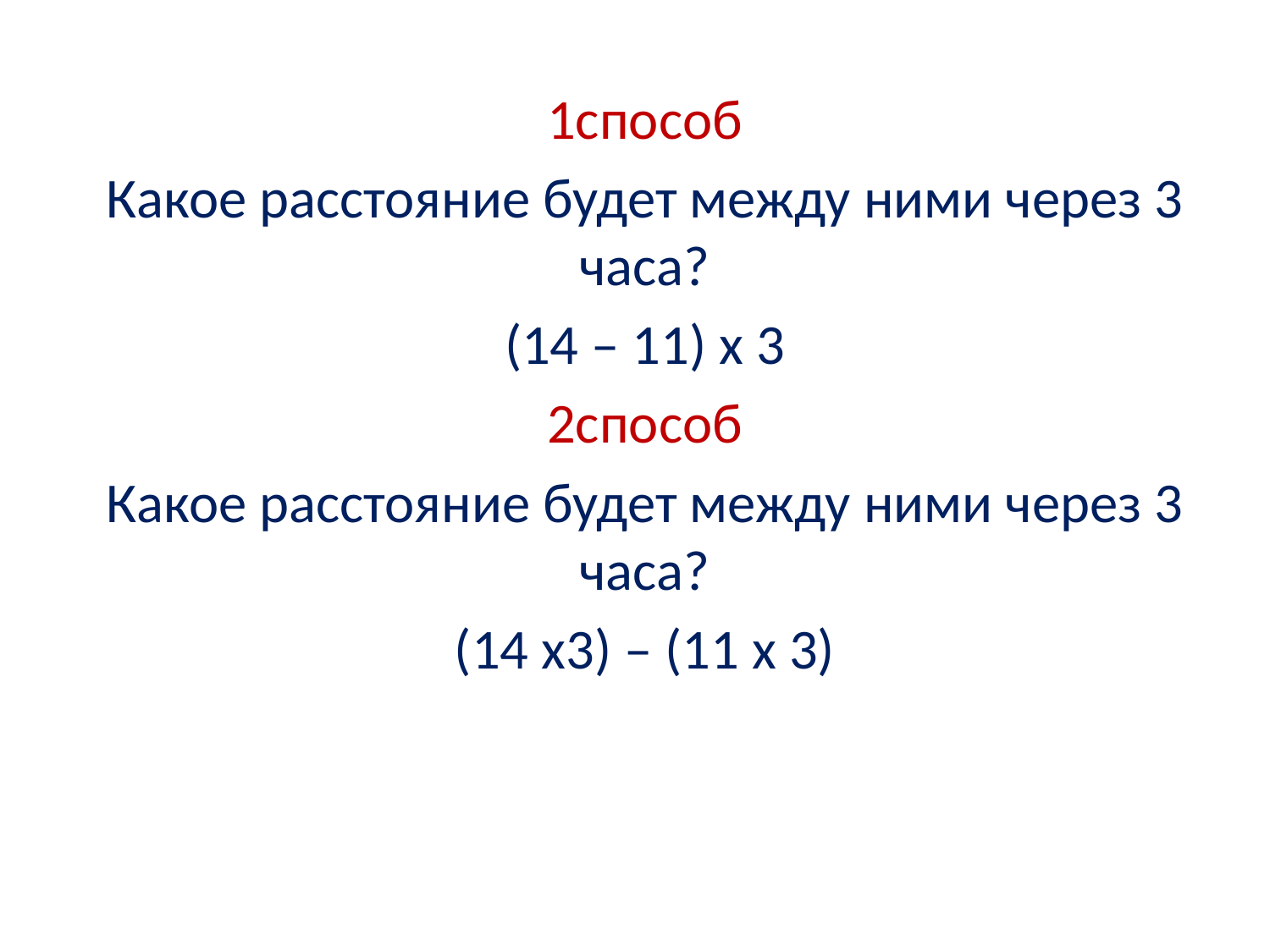

1способ
Какое расстояние будет между ними через 3 часа?
(14 – 11) х 3
2способ
Какое расстояние будет между ними через 3 часа?
(14 х3) – (11 х 3)